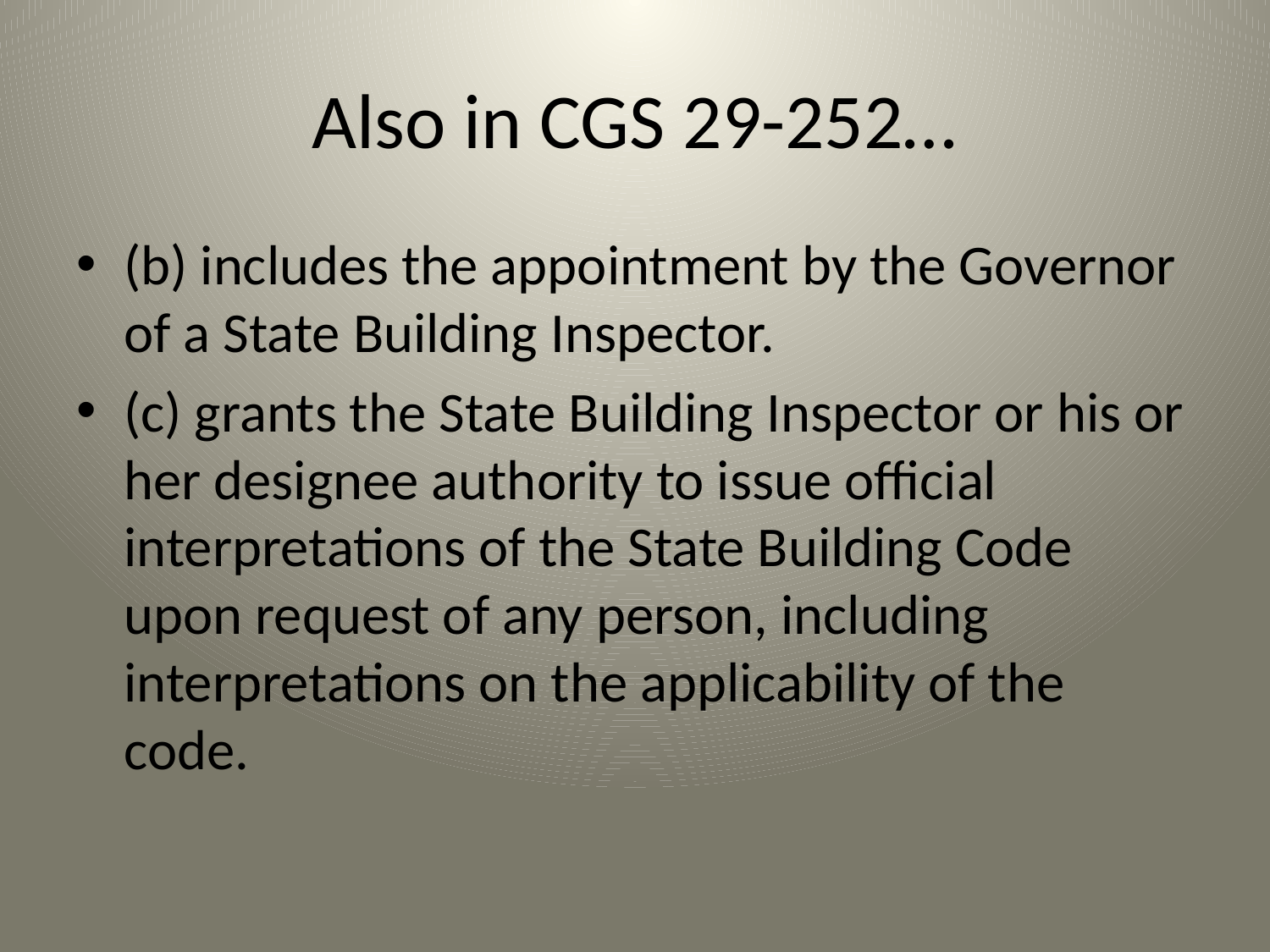

# Also in CGS 29-252…
(b) includes the appointment by the Governor of a State Building Inspector.
(c) grants the State Building Inspector or his or her designee authority to issue official interpretations of the State Building Code upon request of any person, including interpretations on the applicability of the code.